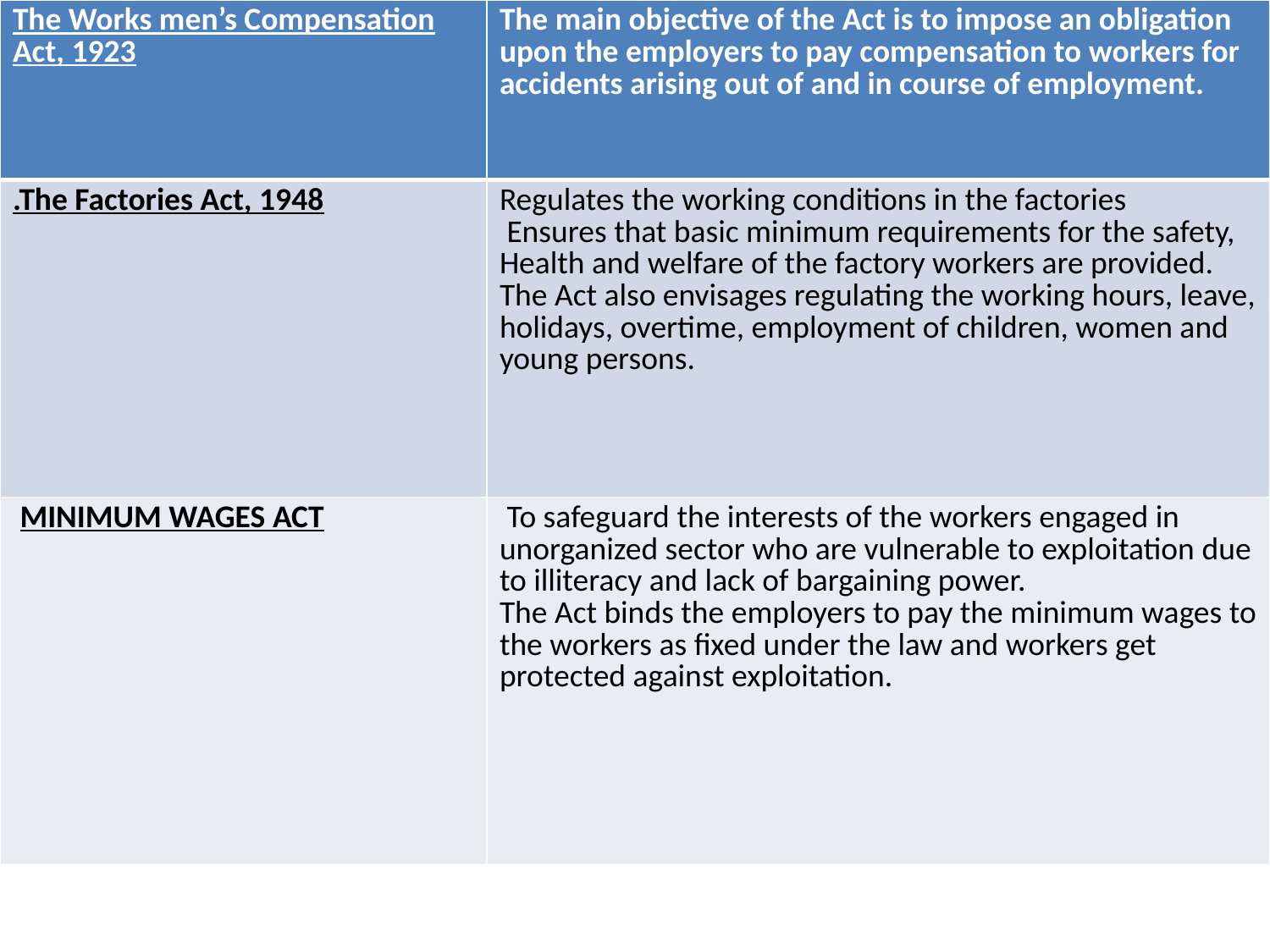

| The Works men’s Compensation Act, 1923 | The main objective of the Act is to impose an obligation upon the employers to pay compensation to workers for accidents arising out of and in course of employment. |
| --- | --- |
| .The Factories Act, 1948 | Regulates the working conditions in the factories Ensures that basic minimum requirements for the safety, Health and welfare of the factory workers are provided. The Act also envisages regulating the working hours, leave, holidays, overtime, employment of children, women and young persons. |
| MINIMUM WAGES ACT | To safeguard the interests of the workers engaged in unorganized sector who are vulnerable to exploitation due to illiteracy and lack of bargaining power. The Act binds the employers to pay the minimum wages to the workers as fixed under the law and workers get protected against exploitation. |
#